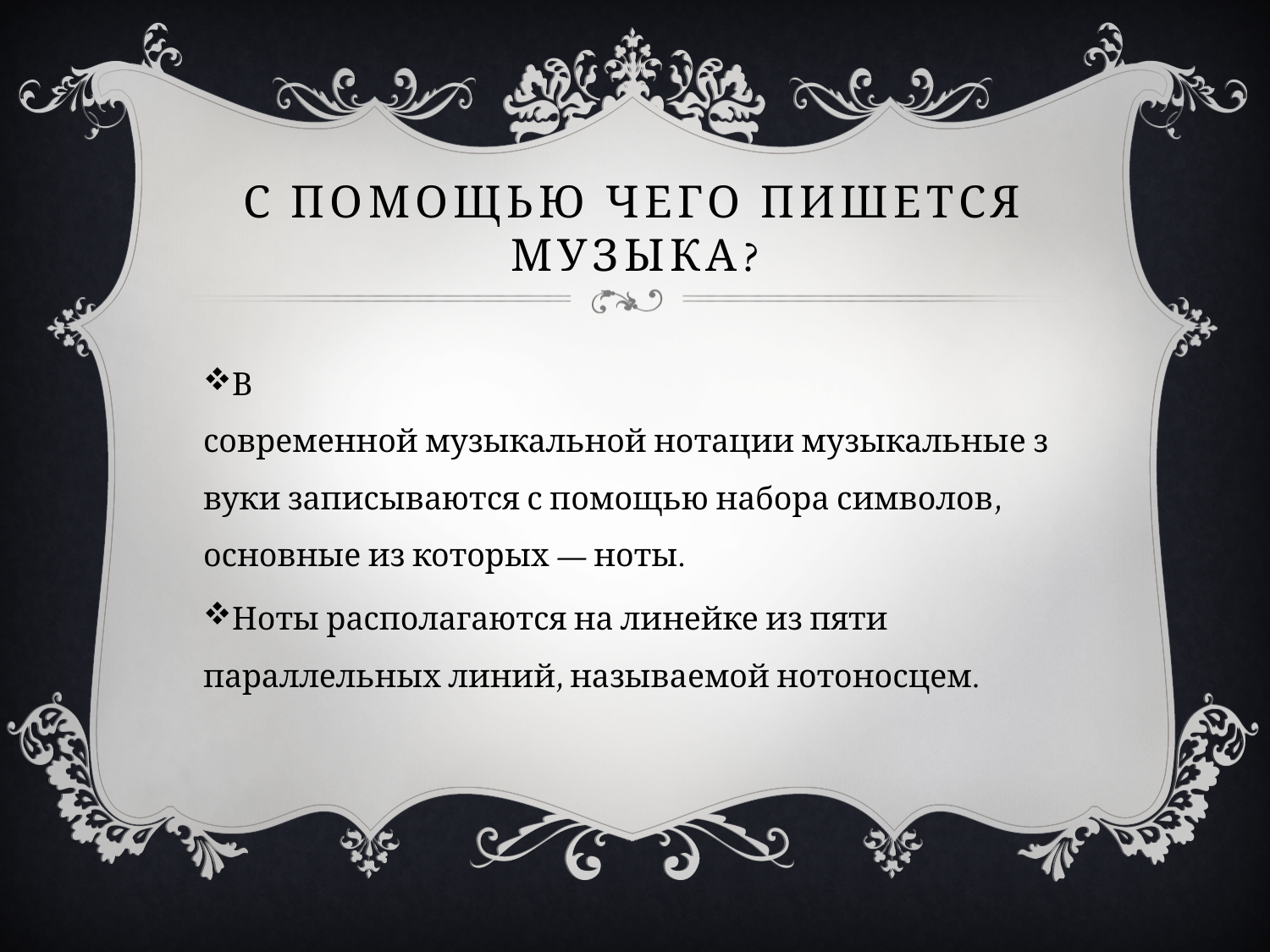

# С помощью чего пишется музыка?
В современной музыкальной нотации музыкальные звуки записываются с помощью набора символов, основные из которых — ноты.
Ноты располагаются на линейке из пяти параллельных линий, называемой нотоносцем.